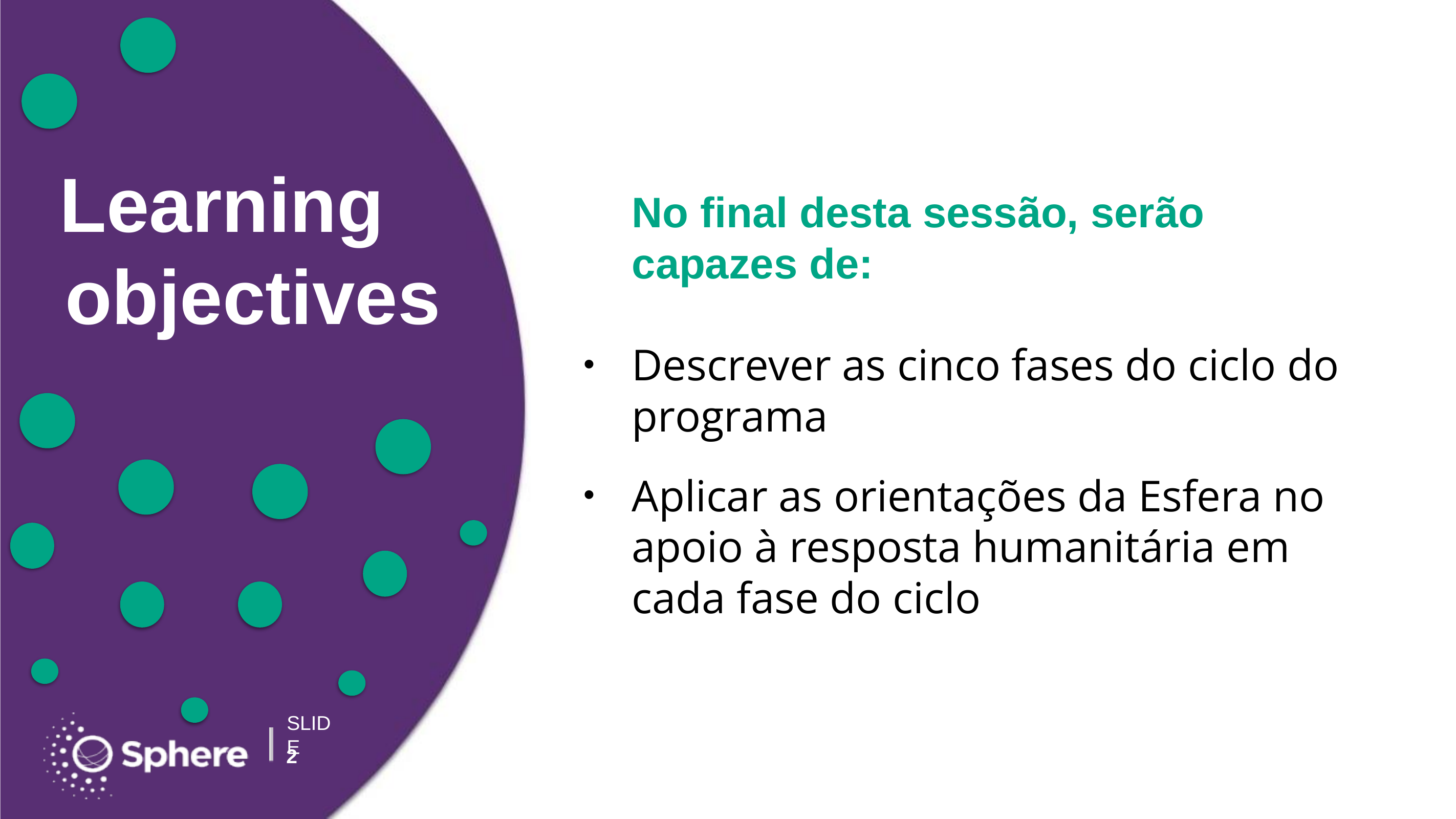

# No final desta sessão, serão capazes de:
Descrever as cinco fases do ciclo do programa
Aplicar as orientações da Esfera no apoio à resposta humanitária em cada fase do ciclo
2